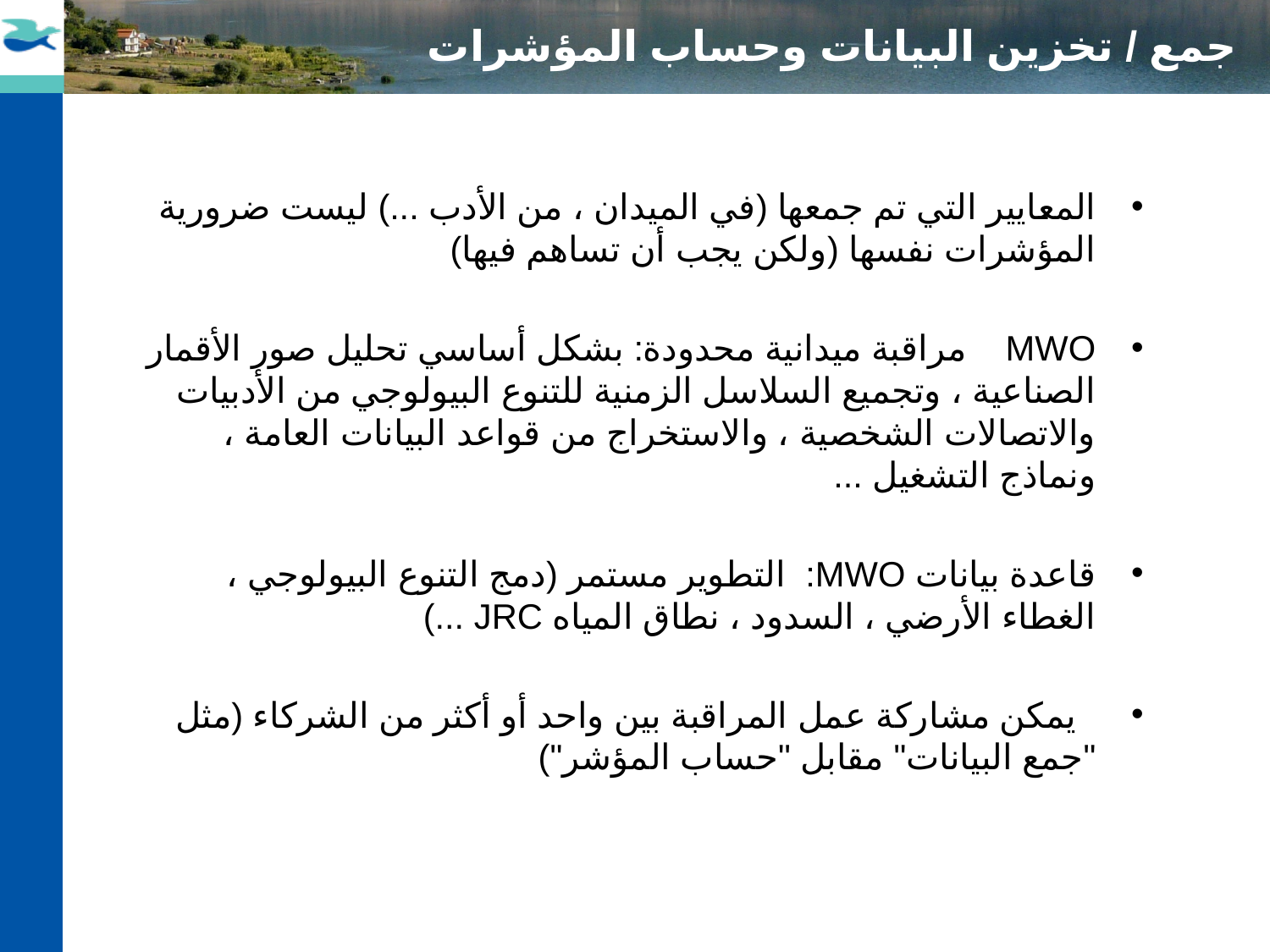

# جمع / تخزين البيانات وحساب المؤشرات

المعايير التي تم جمعها (في الميدان ، من الأدب ...) ليست ضرورية المؤشرات نفسها (ولكن يجب أن تساهم فيها)

MWO    مراقبة ميدانية محدودة: بشكل أساسي تحليل صور الأقمار الصناعية ، وتجميع السلاسل الزمنية للتنوع البيولوجي من الأدبيات والاتصالات الشخصية ، والاستخراج من قواعد البيانات العامة ، ونماذج التشغيل ...

قاعدة بيانات MWO:  التطوير مستمر (دمج التنوع البيولوجي ، الغطاء الأرضي ، السدود ، نطاق المياه JRC ...)

  يمكن مشاركة عمل المراقبة بين واحد أو أكثر من الشركاء (مثل "جمع البيانات" مقابل "حساب المؤشر")